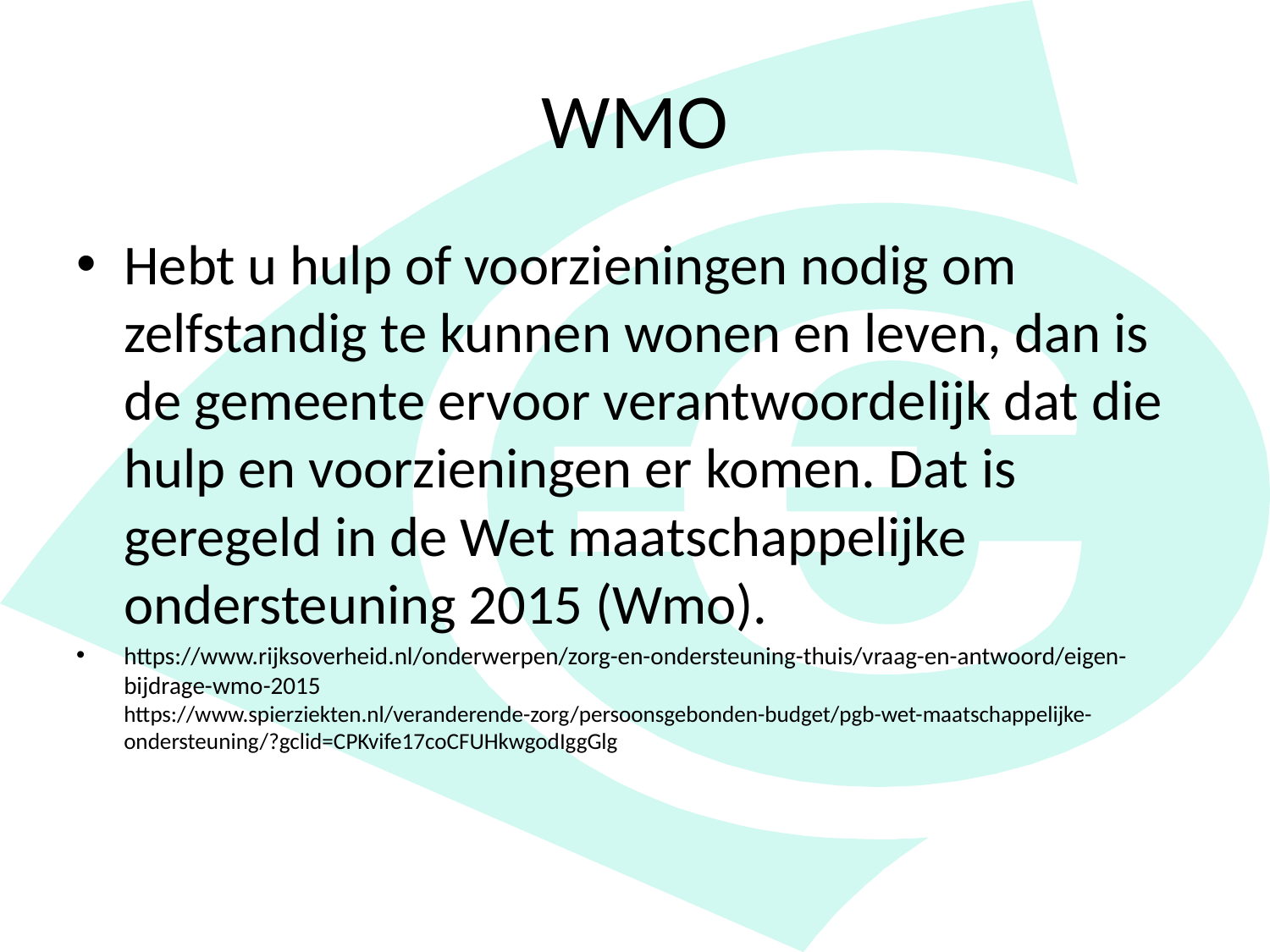

# WMO
Hebt u hulp of voorzieningen nodig om zelfstandig te kunnen wonen en leven, dan is de gemeente ervoor verantwoordelijk dat die hulp en voorzieningen er komen. Dat is geregeld in de Wet maatschappelijke ondersteuning 2015 (Wmo).
https://www.rijksoverheid.nl/onderwerpen/zorg-en-ondersteuning-thuis/vraag-en-antwoord/eigen-bijdrage-wmo-2015
https://www.spierziekten.nl/veranderende-zorg/persoonsgebonden-budget/pgb-wet-maatschappelijke-ondersteuning/?gclid=CPKvife17coCFUHkwgodIggGlg